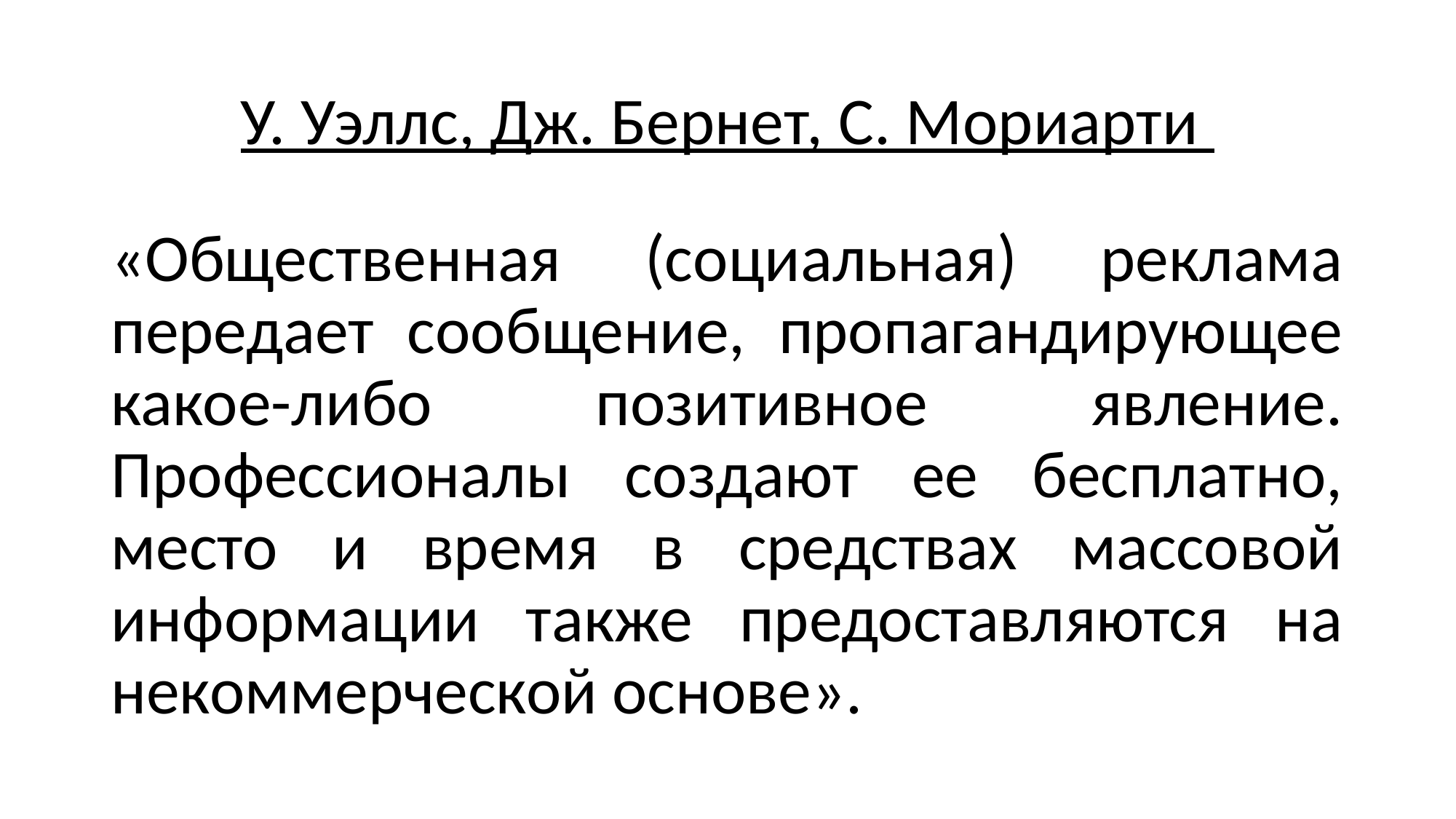

# У. Уэллс, Дж. Бернет, С. Мориарти
«Общественная (социальная) реклама передает сообщение, пропагандирующее какое-либо позитивное явление. Профессионалы создают ее бесплатно, место и время в средствах массовой информации также предоставляются на некоммерческой основе».